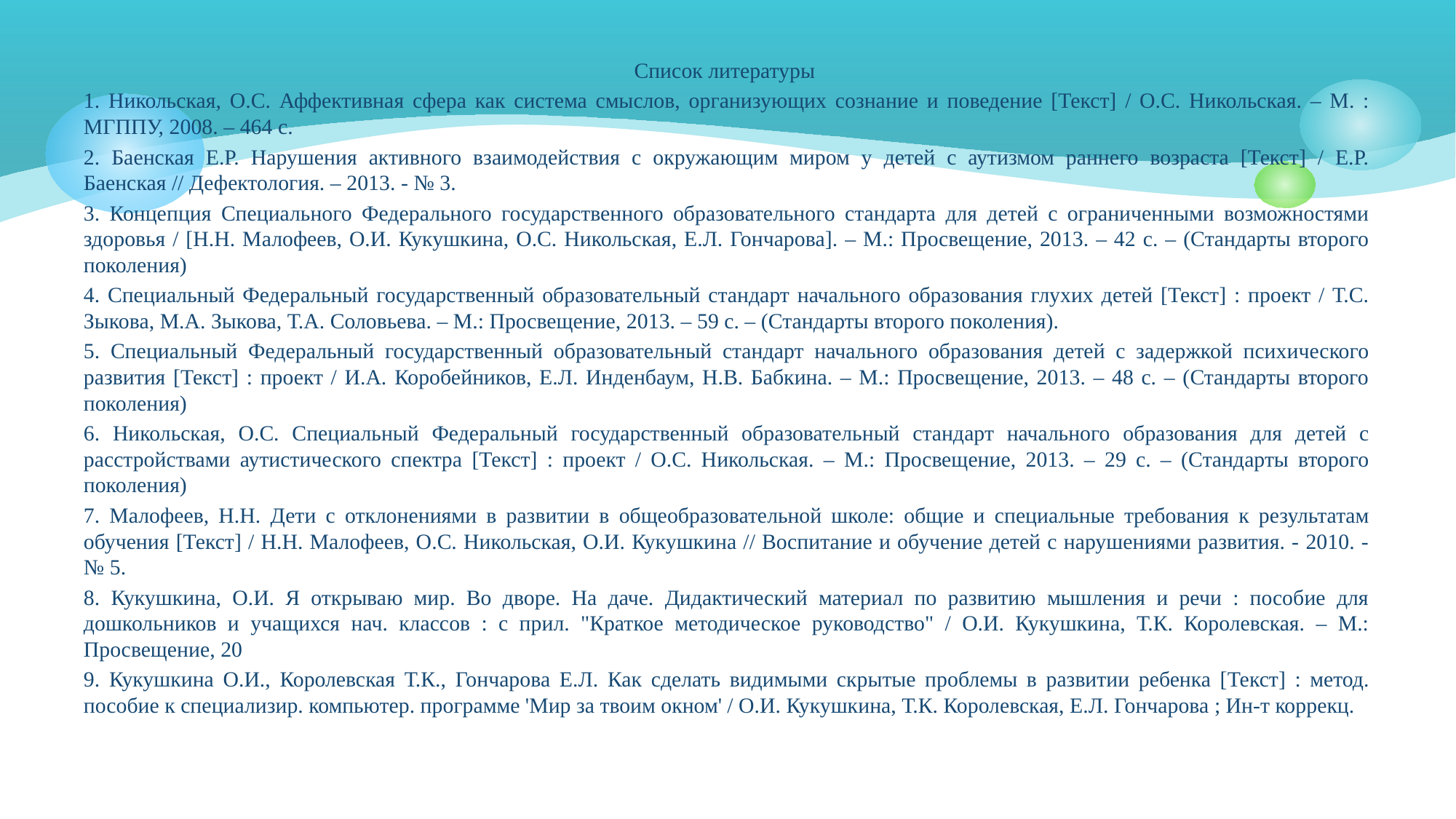

Список литературы
1. Никольская, О.С. Аффективная сфера как система смыслов, организующих сознание и поведение [Текст] / О.С. Никольская. – М. : МГППУ, 2008. – 464 с.
2. Баенская Е.Р. Нарушения активного взаимодействия с окружающим миром у детей с аутизмом раннего возраста [Текст] / Е.Р. Баенская // Дефектология. – 2013. - № 3.
3. Концепция Специального Федерального государственного образовательного стандарта для детей с ограниченными возможностями здоровья / [Н.Н. Малофеев, О.И. Кукушкина, О.С. Никольская, Е.Л. Гончарова]. – М.: Просвещение, 2013. – 42 с. – (Стандарты второго поколения)
4. Специальный Федеральный государственный образовательный стандарт начального образования глухих детей [Текст] : проект / Т.С. Зыкова, М.А. Зыкова, Т.А. Соловьева. – М.: Просвещение, 2013. – 59 с. – (Стандарты второго поколения).
5. Специальный Федеральный государственный образовательный стандарт начального образования детей с задержкой психического развития [Текст] : проект / И.А. Коробейников, Е.Л. Инденбаум, Н.В. Бабкина. – М.: Просвещение, 2013. – 48 с. – (Стандарты второго поколения)
6. Никольская, О.С. Специальный Федеральный государственный образовательный стандарт начального образования для детей с расстройствами аутистического спектра [Текст] : проект / О.С. Никольская. – М.: Просвещение, 2013. – 29 с. – (Стандарты второго поколения)
7. Малофеев, Н.Н. Дети с отклонениями в развитии в общеобразовательной школе: общие и специальные требования к результатам обучения [Текст] / Н.Н. Малофеев, О.С. Никольская, О.И. Кукушкина // Воспитание и обучение детей с нарушениями развития. - 2010. - № 5.
8. Кукушкина, О.И. Я открываю мир. Во дворе. На даче. Дидактический материал по развитию мышления и речи : пособие для дошкольников и учащихся нач. классов : с прил. "Краткое методическое руководство" / О.И. Кукушкина, Т.К. Королевская. – М.: Просвещение, 20
9. Кукушкина О.И., Королевская Т.К., Гончарова Е.Л. Как сделать видимыми скрытые проблемы в развитии ребенка [Текст] : метод. пособие к специализир. компьютер. программе 'Мир за твоим окном' / О.И. Кукушкина, Т.К. Королевская, Е.Л. Гончарова ; Ин-т коррекц.